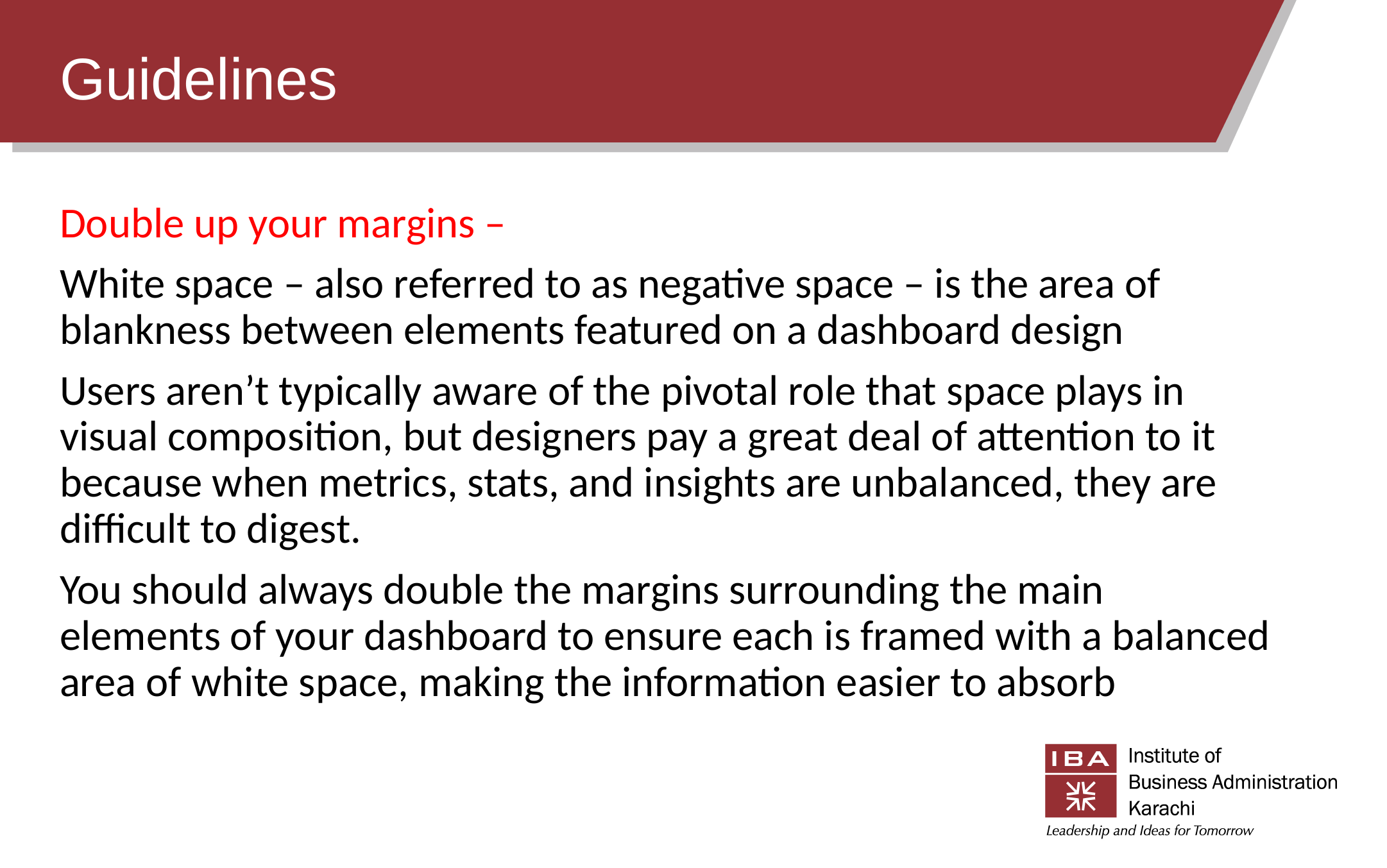

# Guidelines
Double up your margins –
White space – also referred to as negative space – is the area of blankness between elements featured on a dashboard design
Users aren’t typically aware of the pivotal role that space plays in visual composition, but designers pay a great deal of attention to it because when metrics, stats, and insights are unbalanced, they are difficult to digest.
You should always double the margins surrounding the main elements of your dashboard to ensure each is framed with a balanced area of white space, making the information easier to absorb